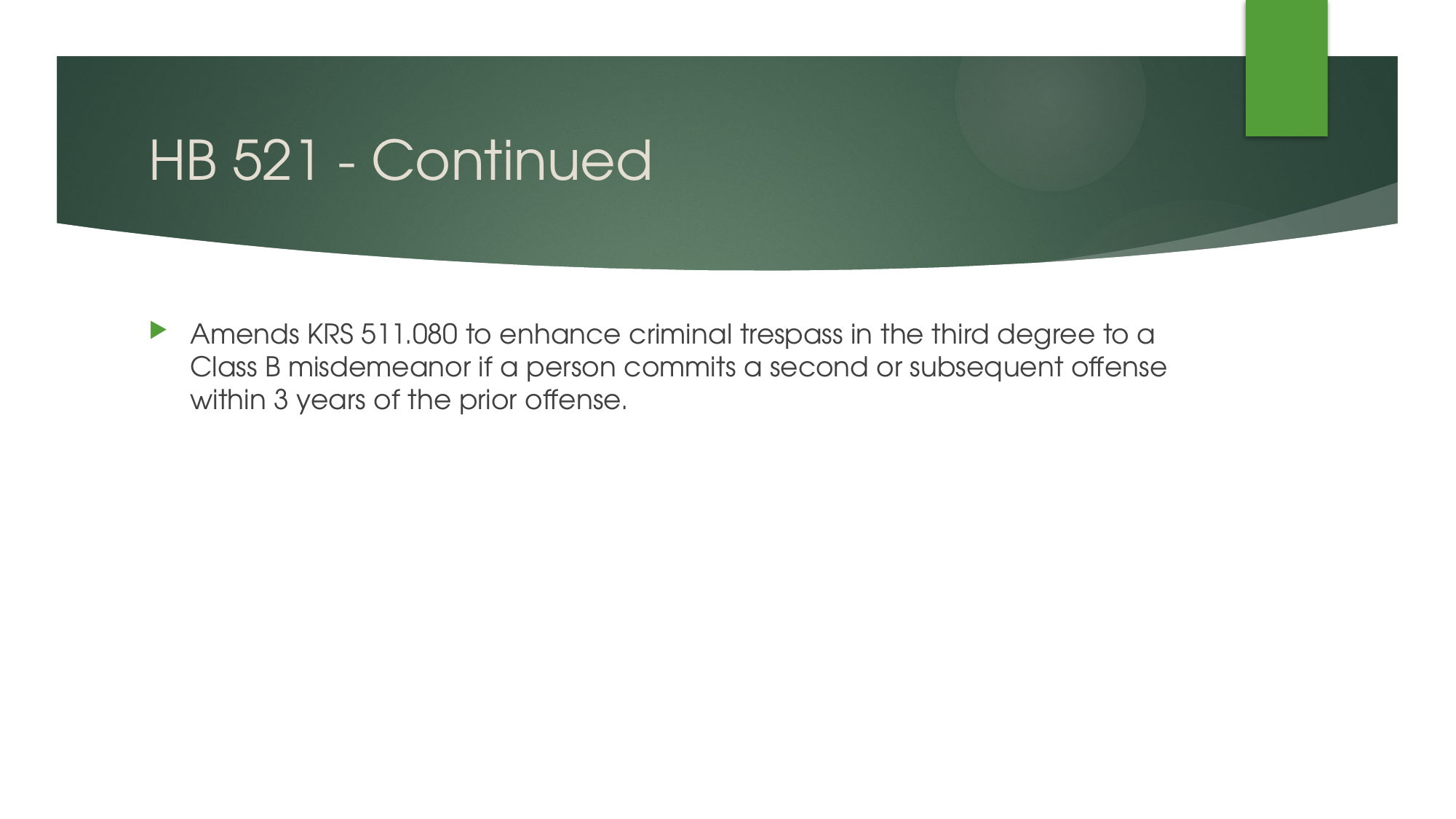

# HB 521 - Continued
Amends KRS 511.080 to enhance criminal trespass in the third degree to a Class B misdemeanor if a person commits a second or subsequent offense within 3 years of the prior offense.